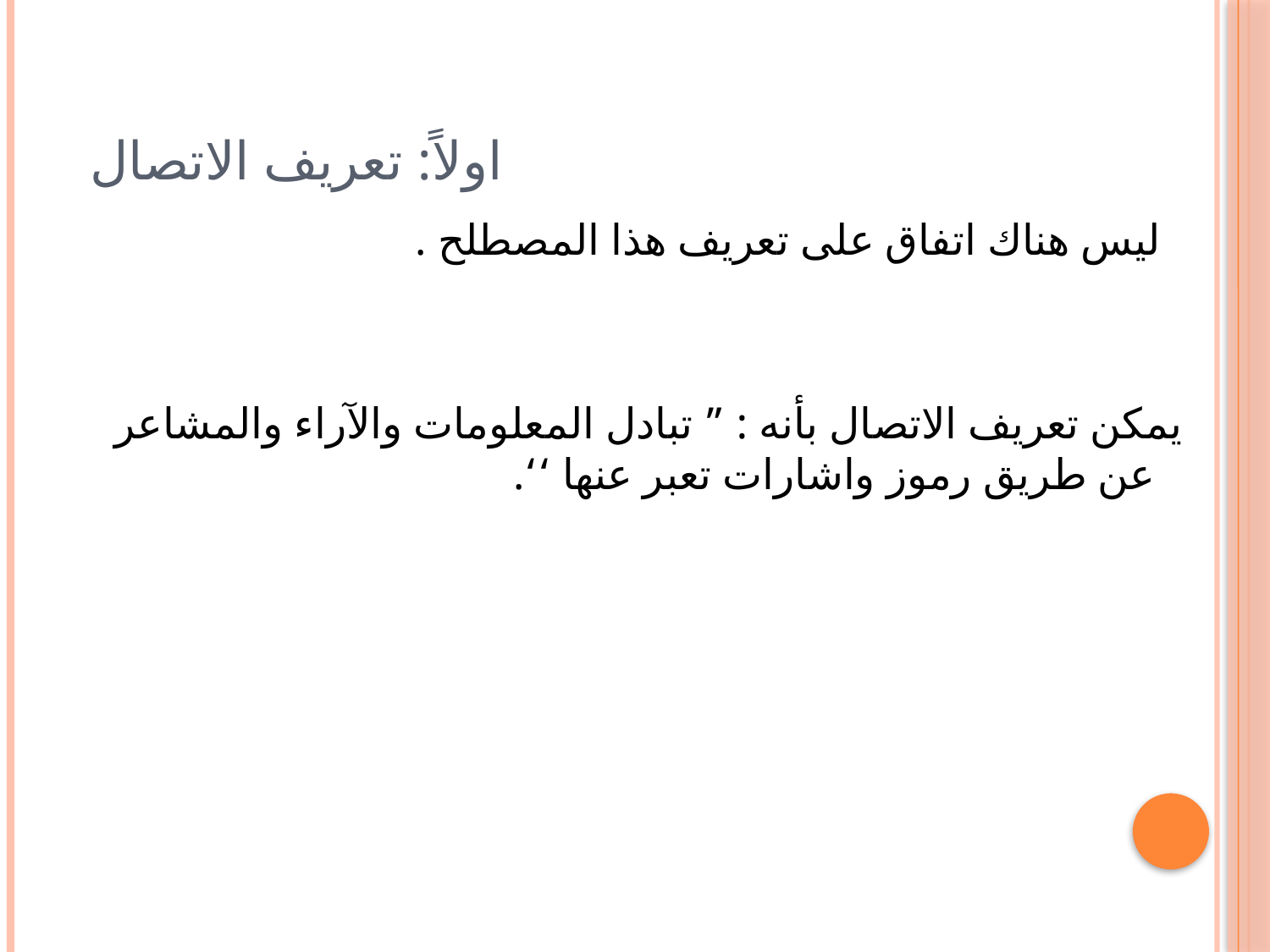

# اولاً: تعريف الاتصال
   ليس هناك اتفاق على تعريف هذا المصطلح .

 يمكن تعريف الاتصال بأنه : ” تبادل المعلومات والآراء والمشاعر عن طريق رموز واشارات تعبر عنها ‘‘.